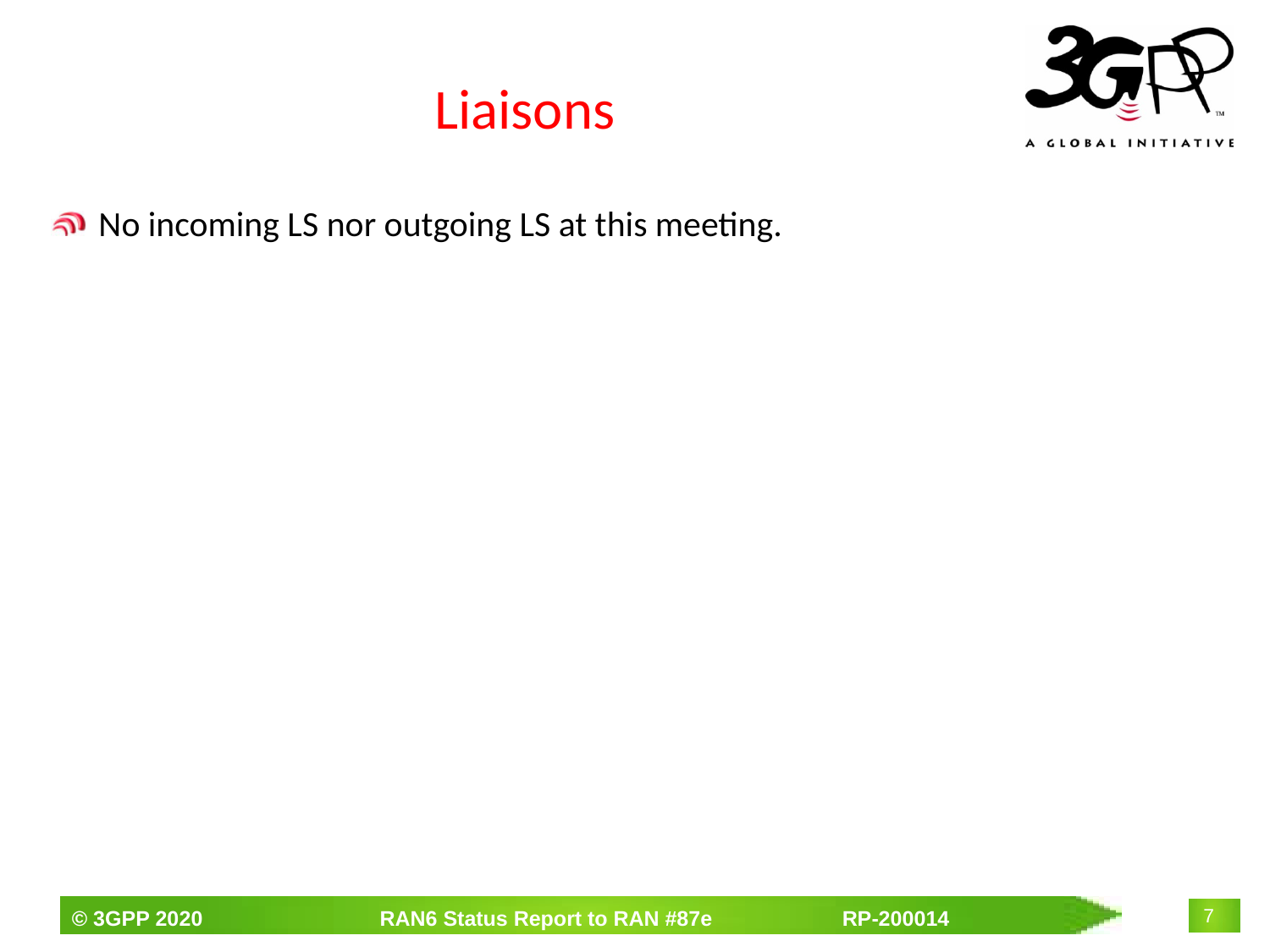

# Liaisons

No incoming LS nor outgoing LS at this meeting.